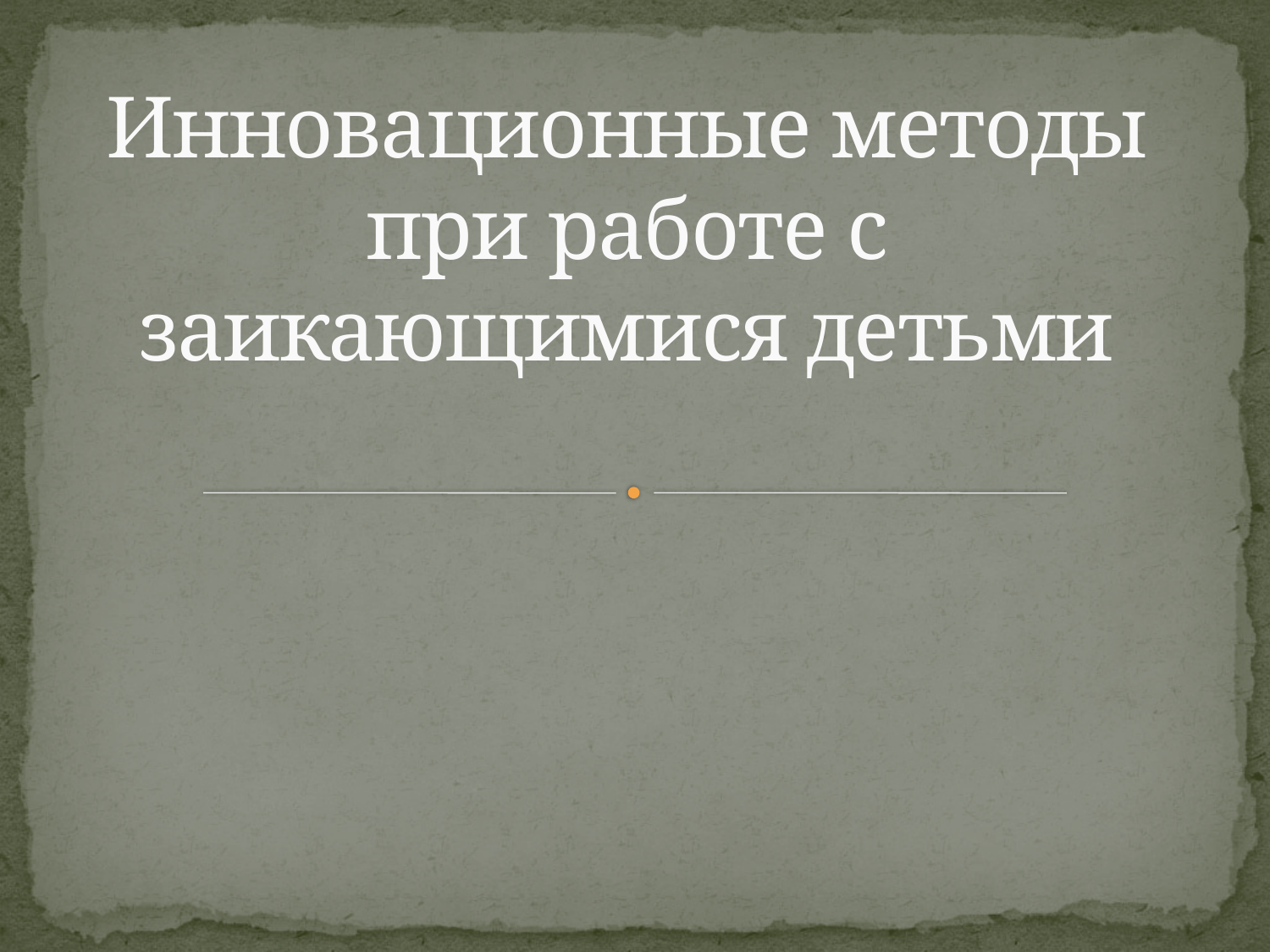

# Инновационные методы при работе с заикающимися детьми